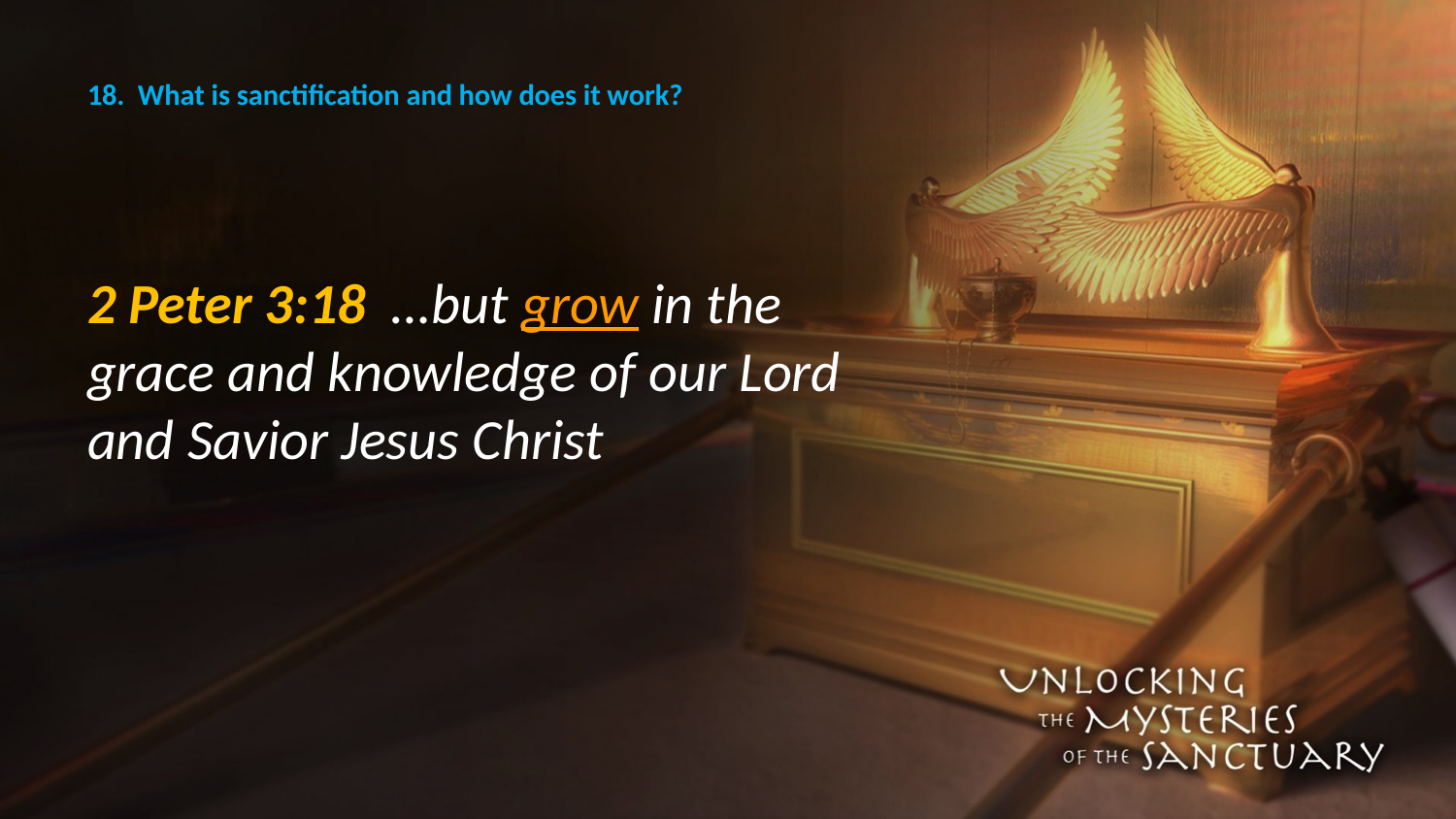

# 18.  What is sanctification and how does it work?

2 Peter 3:18  …but grow in the grace and knowledge of our Lord and Savior Jesus Christ